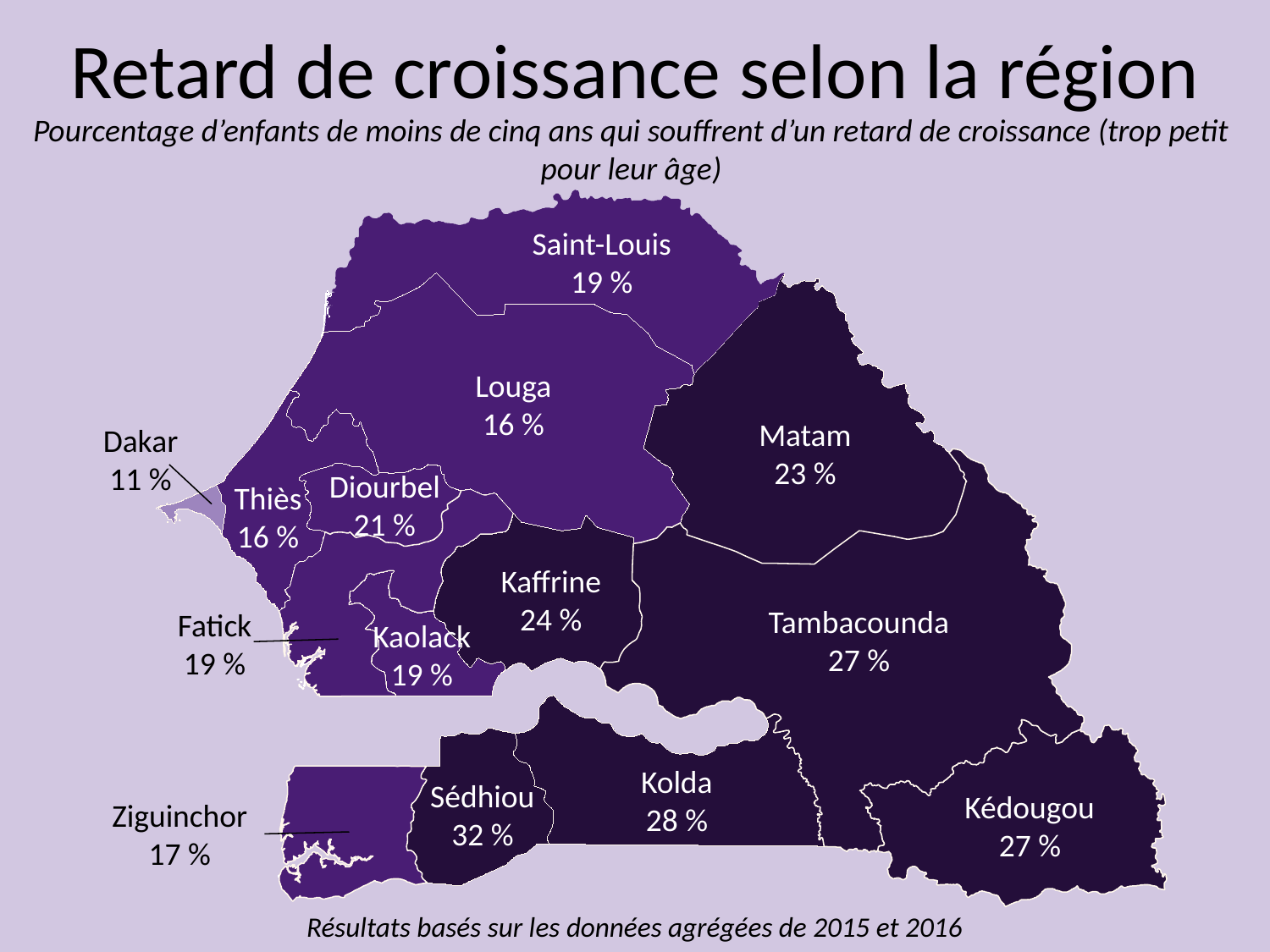

Retard de croissance selon la région
Pourcentage d’enfants de moins de cinq ans qui souffrent d’un retard de croissance (trop petit pour leur âge)

Saint-Louis
19 %
Louga
16 %
Matam
23 %
Dakar
11 %
Diourbel
21 %
Thiès
16 %
Kaffrine
24 %
Tambacounda
27 %
Fatick
19 %
Kaolack
19 %
Kolda
28 %
Sédhiou32 %
Kédougou
27 %
Ziguinchor
17 %
Résultats basés sur les données agrégées de 2015 et 2016